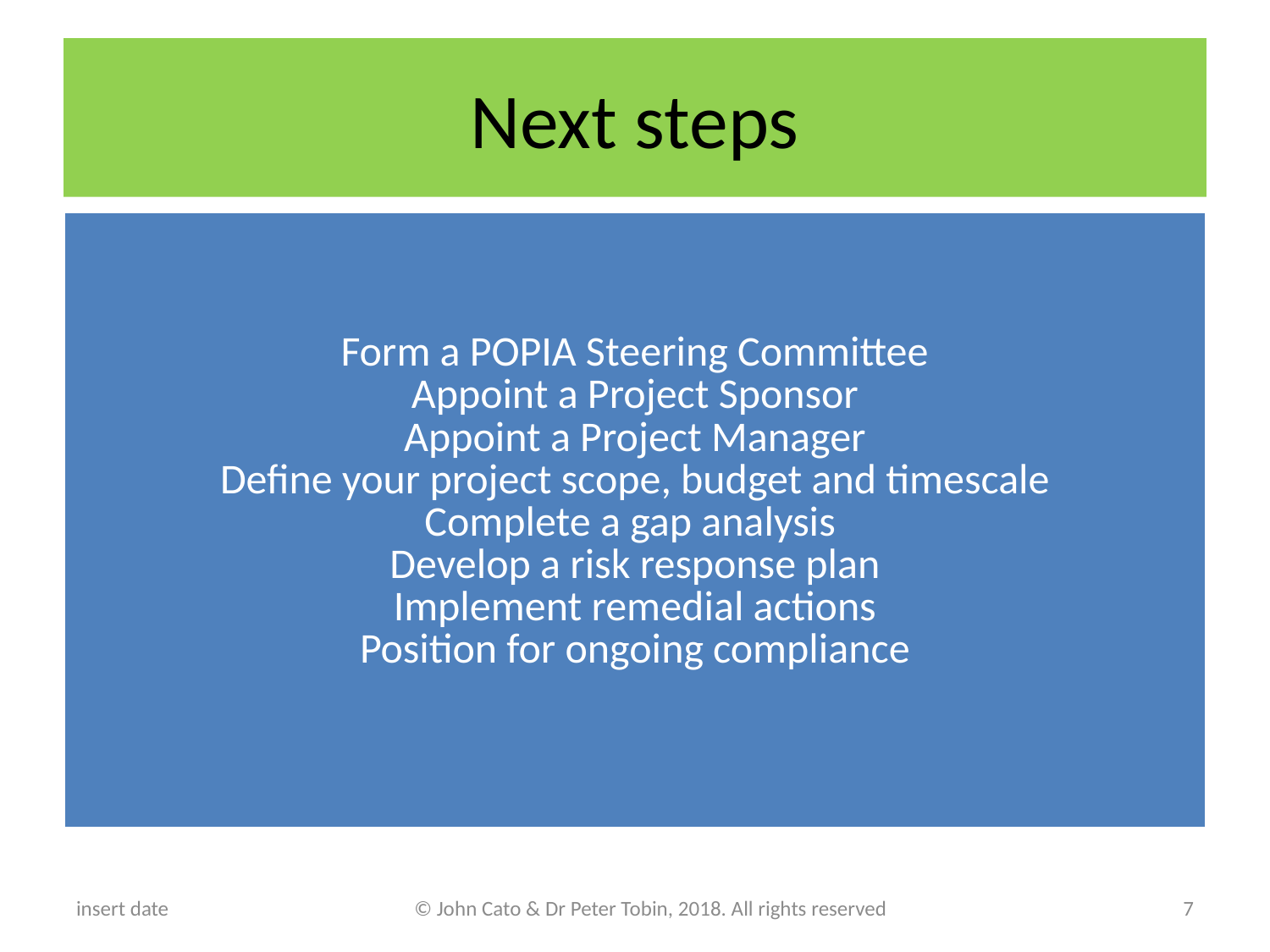

# Next steps
Form a POPIA Steering Committee
Appoint a Project Sponsor
Appoint a Project Manager
Define your project scope, budget and timescale
Complete a gap analysis
Develop a risk response plan
Implement remedial actions
Position for ongoing compliance

insert date
© John Cato & Dr Peter Tobin, 2018. All rights reserved
7